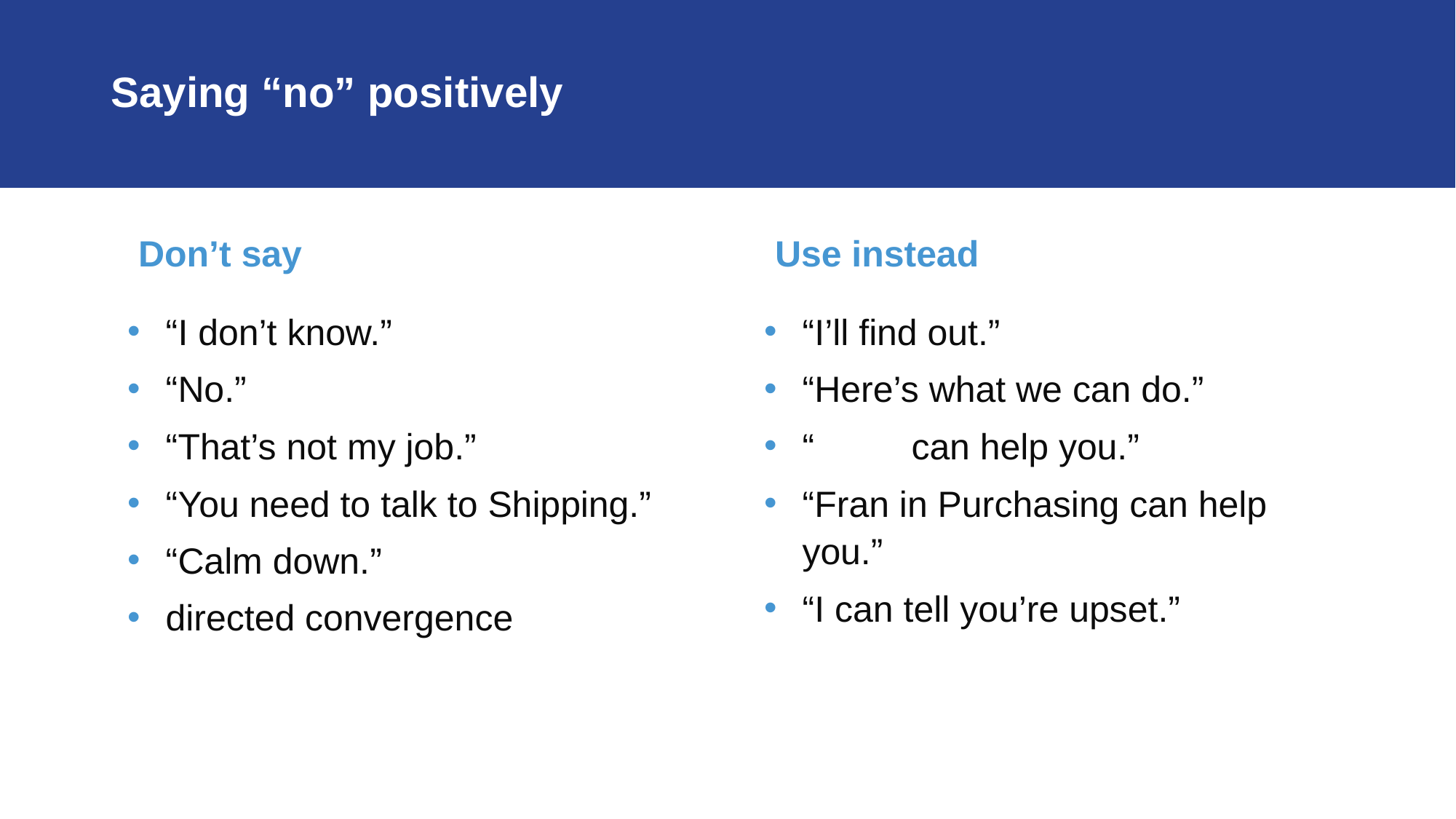

# Saying “no” positively
Don’t say
Use instead
“I don’t know.”
“No.”
“That’s not my job.”
“You need to talk to Shipping.”
“Calm down.”
directed convergence
“I’ll find out.”
“Here’s what we can do.”
“ 	can help you.”
“Fran in Purchasing can help  you.”
“I can tell you’re upset.”